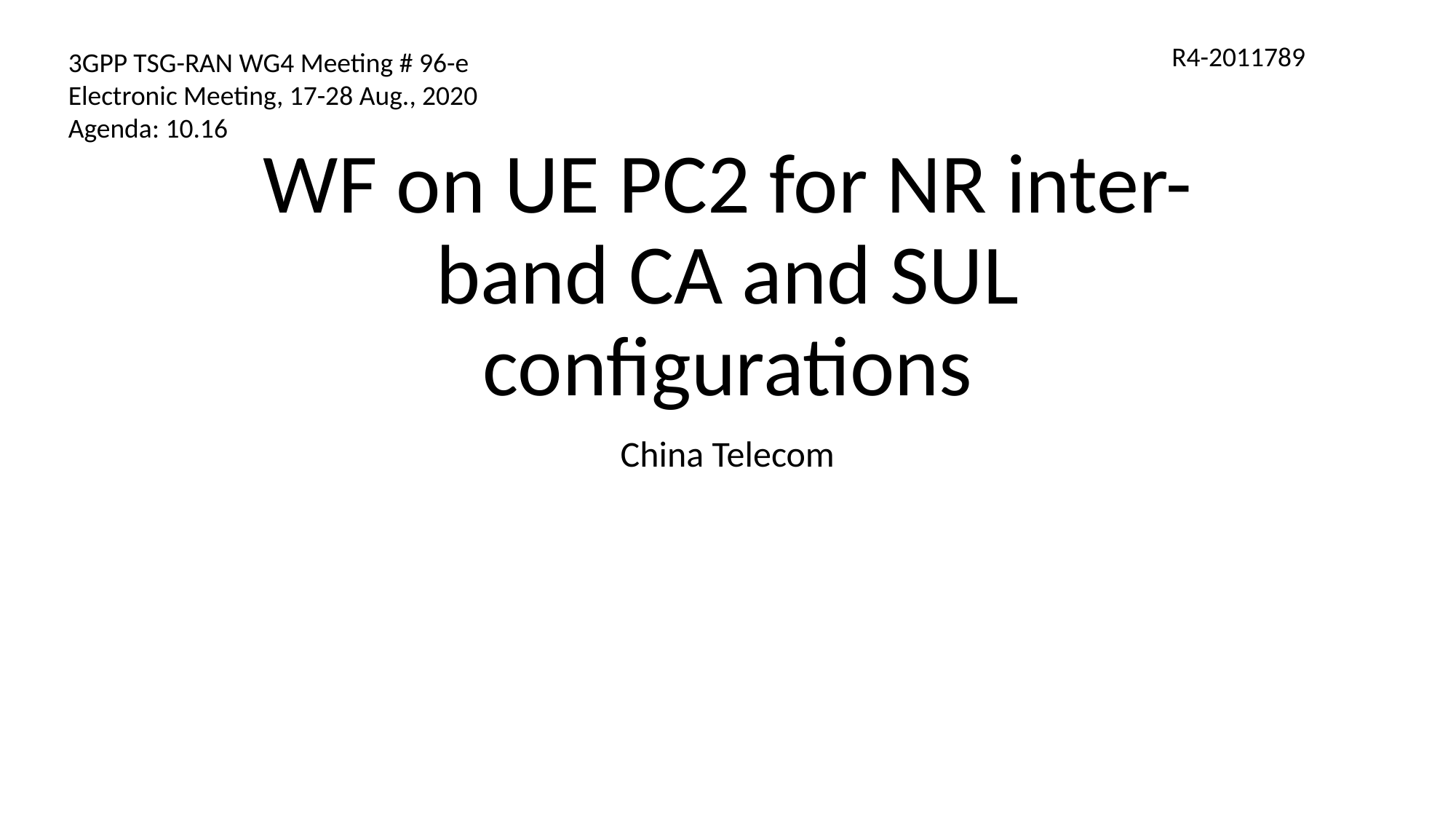

R4-2011789
3GPP TSG-RAN WG4 Meeting # 96-e
Electronic Meeting, 17-28 Aug., 2020
Agenda: 10.16
# WF on UE PC2 for NR inter-band CA and SUL configurations
China Telecom